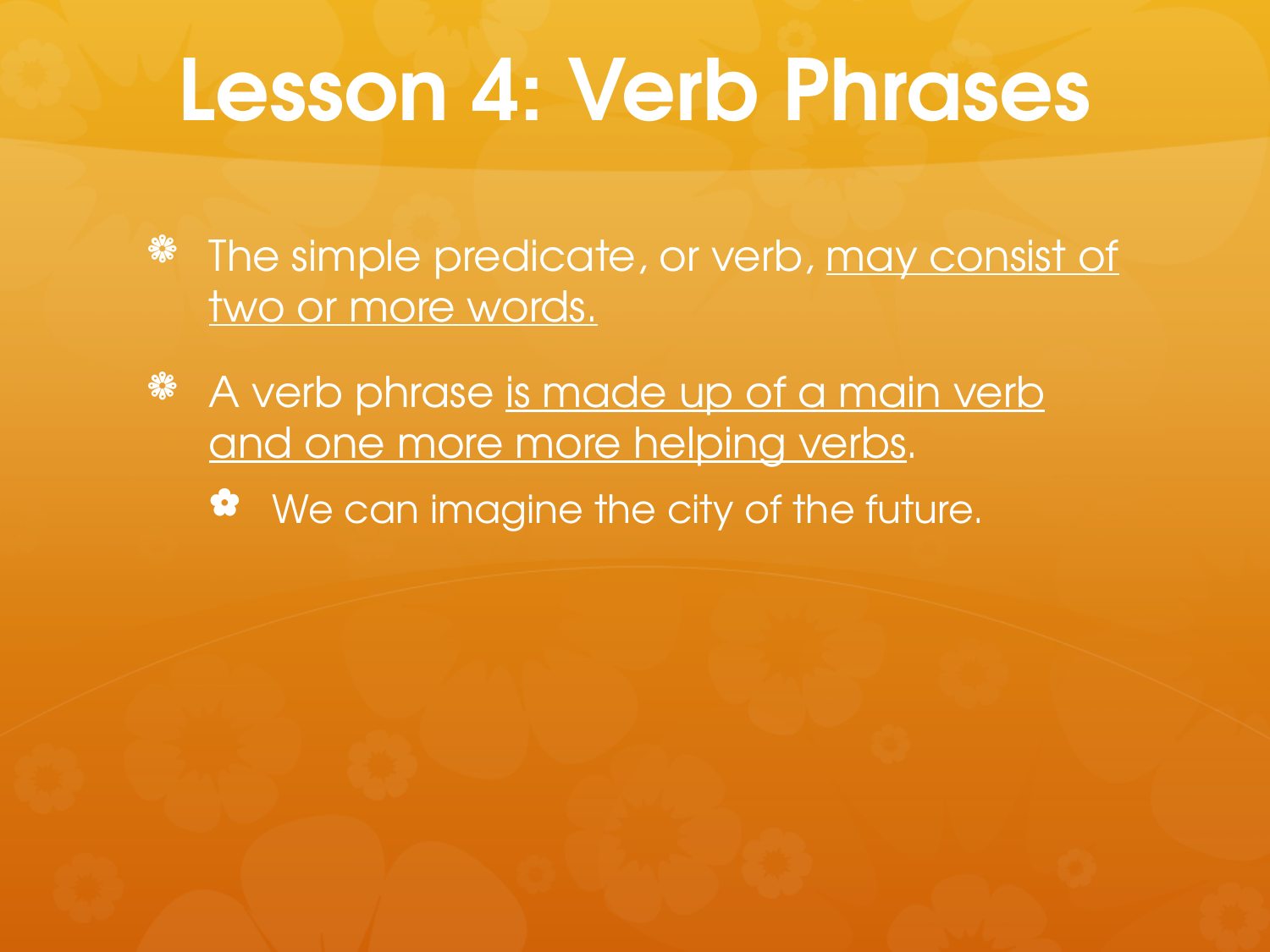

# Lesson 4: Verb Phrases
The simple predicate, or verb, may consist of two or more words.
A verb phrase is made up of a main verb and one more more helping verbs.
We can imagine the city of the future.